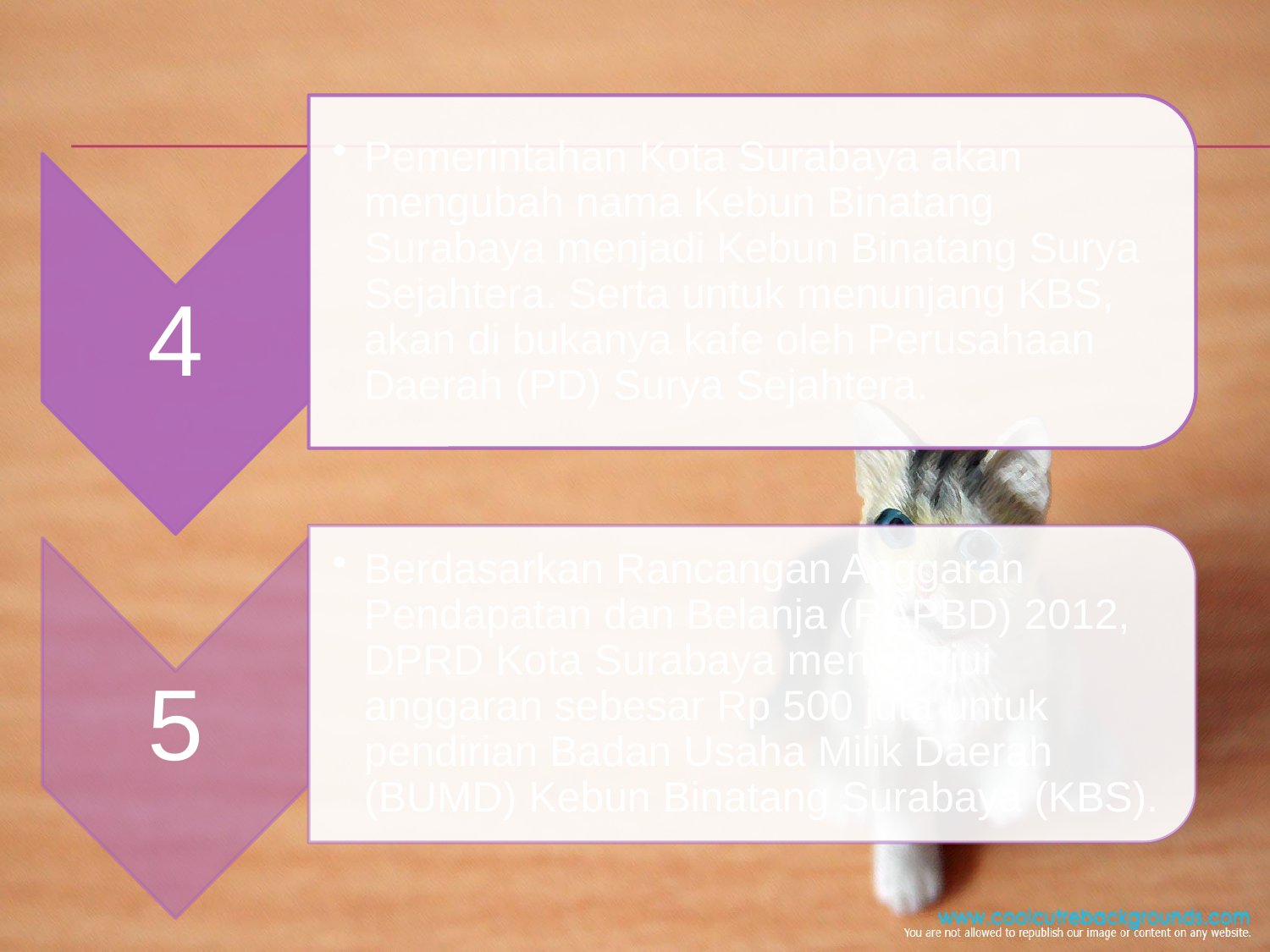

4
Pemerintahan Kota Surabaya akan mengubah nama Kebun Binatang Surabaya menjadi Kebun Binatang Surya Sejahtera. Serta untuk menunjang KBS, akan di bukanya kafe oleh Perusahaan Daerah (PD) Surya Sejahtera.
5
Berdasarkan Rancangan Anggaran Pendapatan dan Belanja (RAPBD) 2012, DPRD Kota Surabaya menyetujui anggaran sebesar Rp 500 juta untuk pendirian Badan Usaha Milik Daerah (BUMD) Kebun Binatang Surabaya (KBS).